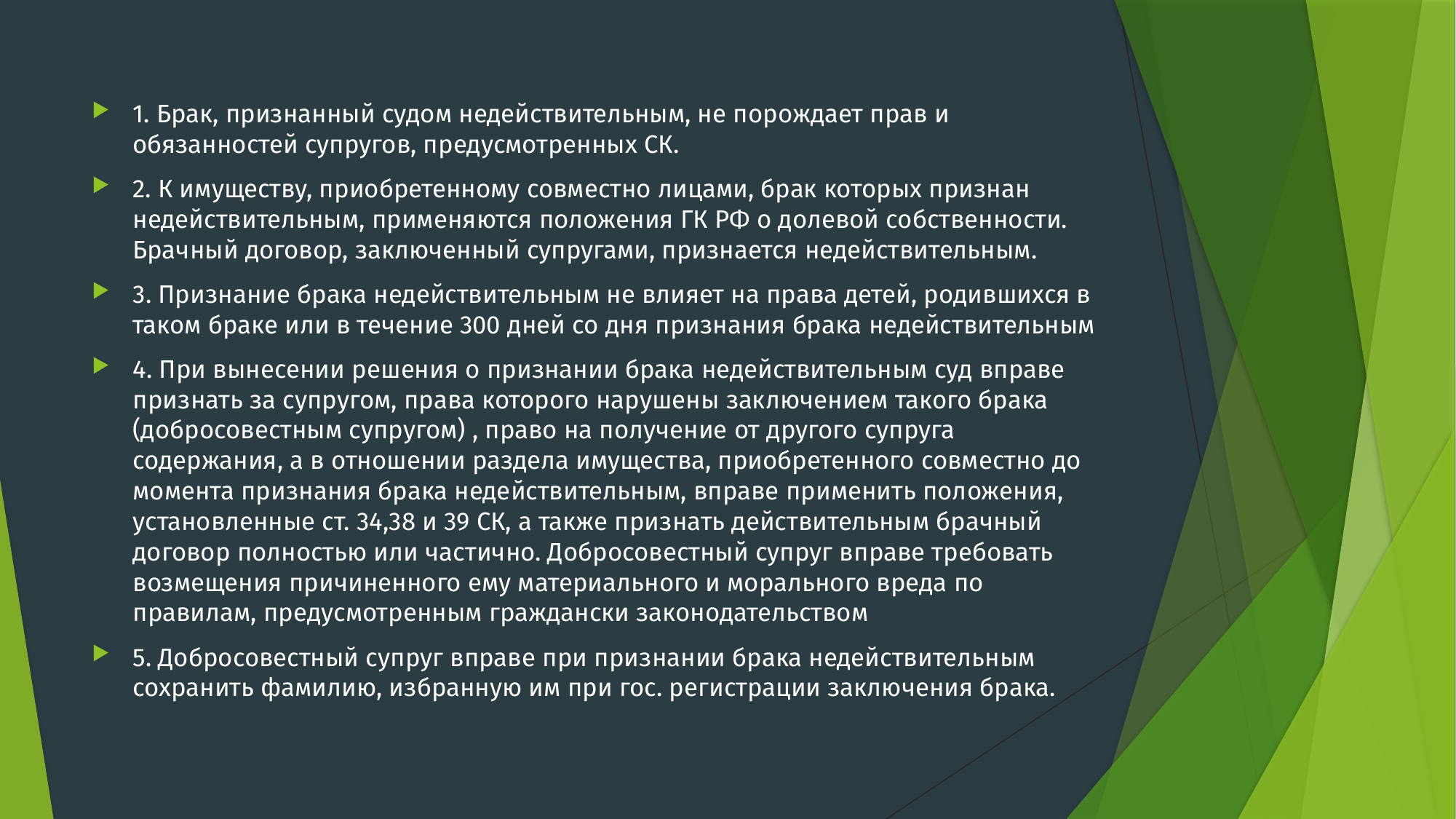

1. Брак, признанный судом недействительным, не порождает прав и обязанностей супругов, предусмотренных СК.
2. К имуществу, приобретенному совместно лицами, брак которых признан недействительным, применяются положения ГК РФ о долевой собственности. Брачный договор, заключенный супругами, признается недействительным.
3. Признание брака недействительным не влияет на права детей, родившихся в таком браке или в течение 300 дней со дня признания брака недействительным
4. При вынесении решения о признании брака недействительным суд вправе признать за супругом, права которого нарушены заключением такого брака (добросовестным супругом) , право на получение от другого супруга содержания, а в отношении раздела имущества, приобретенного совместно до момента признания брака недействительным, вправе применить положения, установленные ст. 34,38 и 39 СК, а также признать действительным брачный договор полностью или частично. Добросовестный супруг вправе требовать возмещения причиненного ему материального и морального вреда по правилам, предусмотренным граждански законодательством
5. Добросовестный супруг вправе при признании брака недействительным сохранить фамилию, избранную им при гос. регистрации заключения брака.